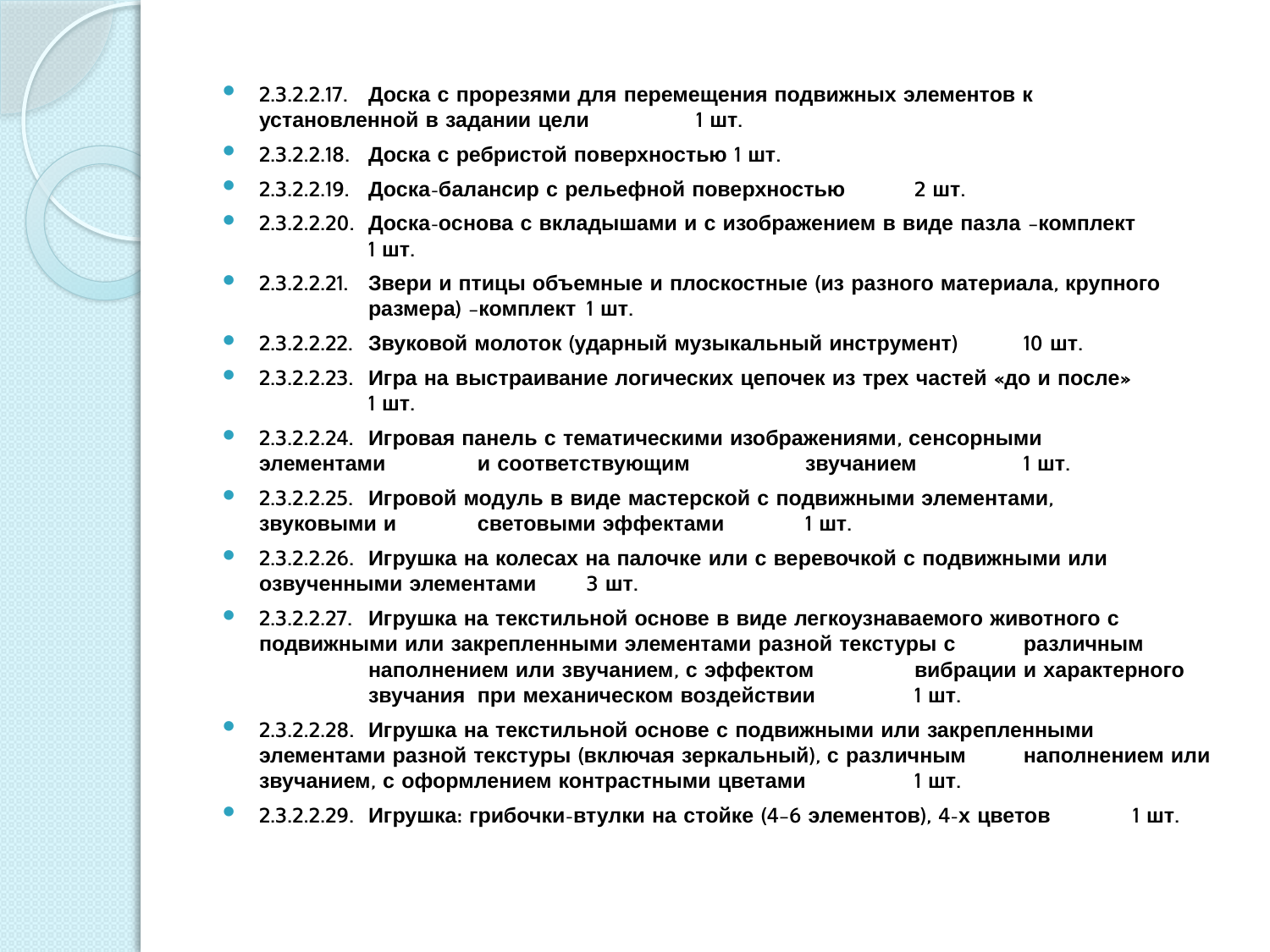

#

2.3.2.2.17. 	Доска с прорезями для перемещения подвижных элементов к 			установленной в задании цели 	1 шт.
2.3.2.2.18. 	Доска с ребристой поверхностью 1 шт.
2.3.2.2.19. 	Доска-балансир с рельефной поверхностью 	2 шт.
2.3.2.2.20. 	Доска-основа с вкладышами и с изображением в виде пазла –комплект 			1 шт.
2.3.2.2.21. 	Звери и птицы объемные и плоскостные (из разного материала, крупного 			размера) –комплект 	1 шт.
2.3.2.2.22. 	Звуковой молоток (ударный музыкальный инструмент) 	10 шт.
2.3.2.2.23. 	Игра на выстраивание логических цепочек из трех частей «до и после» 			1 шт.
2.3.2.2.24. 	Игровая панель с тематическими изображениями, сенсорными 			элементами 			и соответствующим 			звучанием 	1 шт.
2.3.2.2.25. 	Игровой модуль в виде мастерской с подвижными элементами, 			звуковыми и 		световыми эффектами 	1 шт.
2.3.2.2.26. 	Игрушка на колесах на палочке или с веревочкой с подвижными или 			озвученными элементами 	3 шт.
2.3.2.2.27. 	Игрушка на текстильной основе в виде легкоузнаваемого животного с 			подвижными или закрепленными элементами разной текстуры с 			различным 		наполнением или звучанием, с эффектом 			вибрации и характерного 			звучания 			при механическом воздействии 	1 шт.
2.3.2.2.28. 	Игрушка на текстильной основе с подвижными или закрепленными 			элементами разной текстуры (включая зеркальный), с различным 			наполнением или звучанием, с оформлением контрастными цветами 			1 шт.
2.3.2.2.29. 	Игрушка: грибочки-втулки на стойке (4–6 элементов), 4-х цветов 			1 шт.